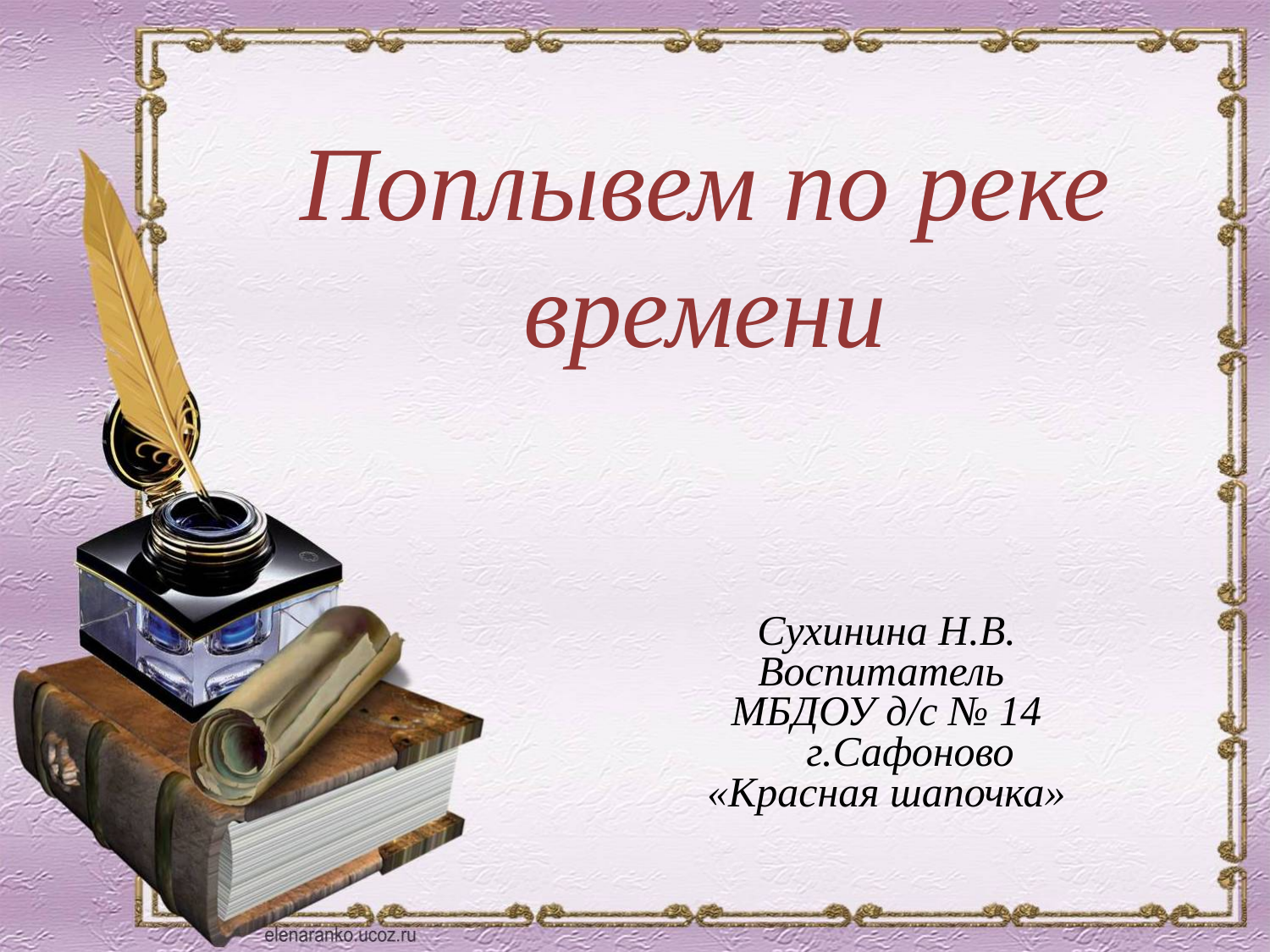

Поплывем по реке времени
Сухинина Н.В.
Воспитатель
МБДОУ д/с № 14 г.Сафоново
«Красная шапочка»